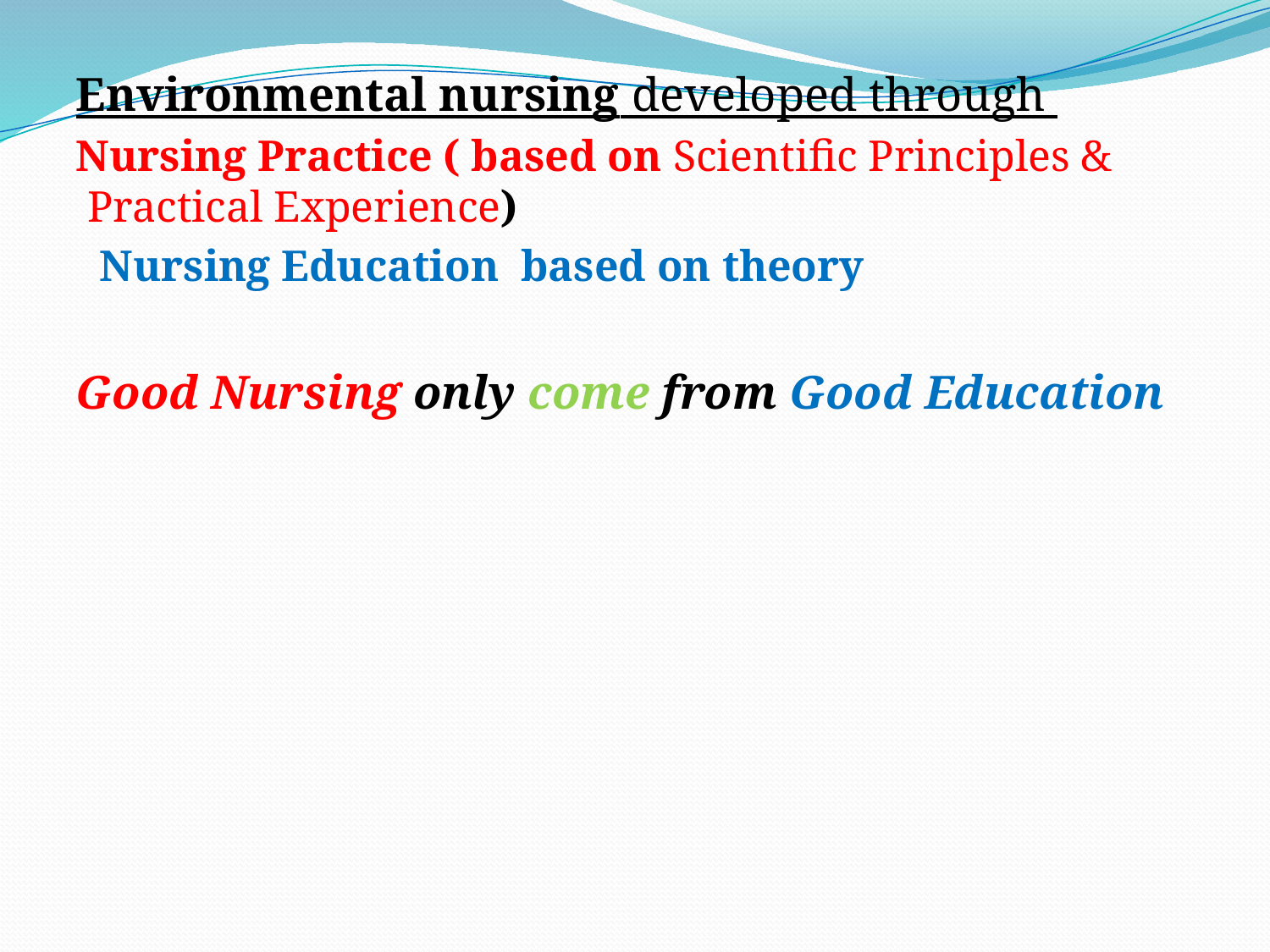

Environmental nursing developed through
Nursing Practice ( based on Scientific Principles & Practical Experience)
Nursing Education  based on theory

Good Nursing only come from Good Education